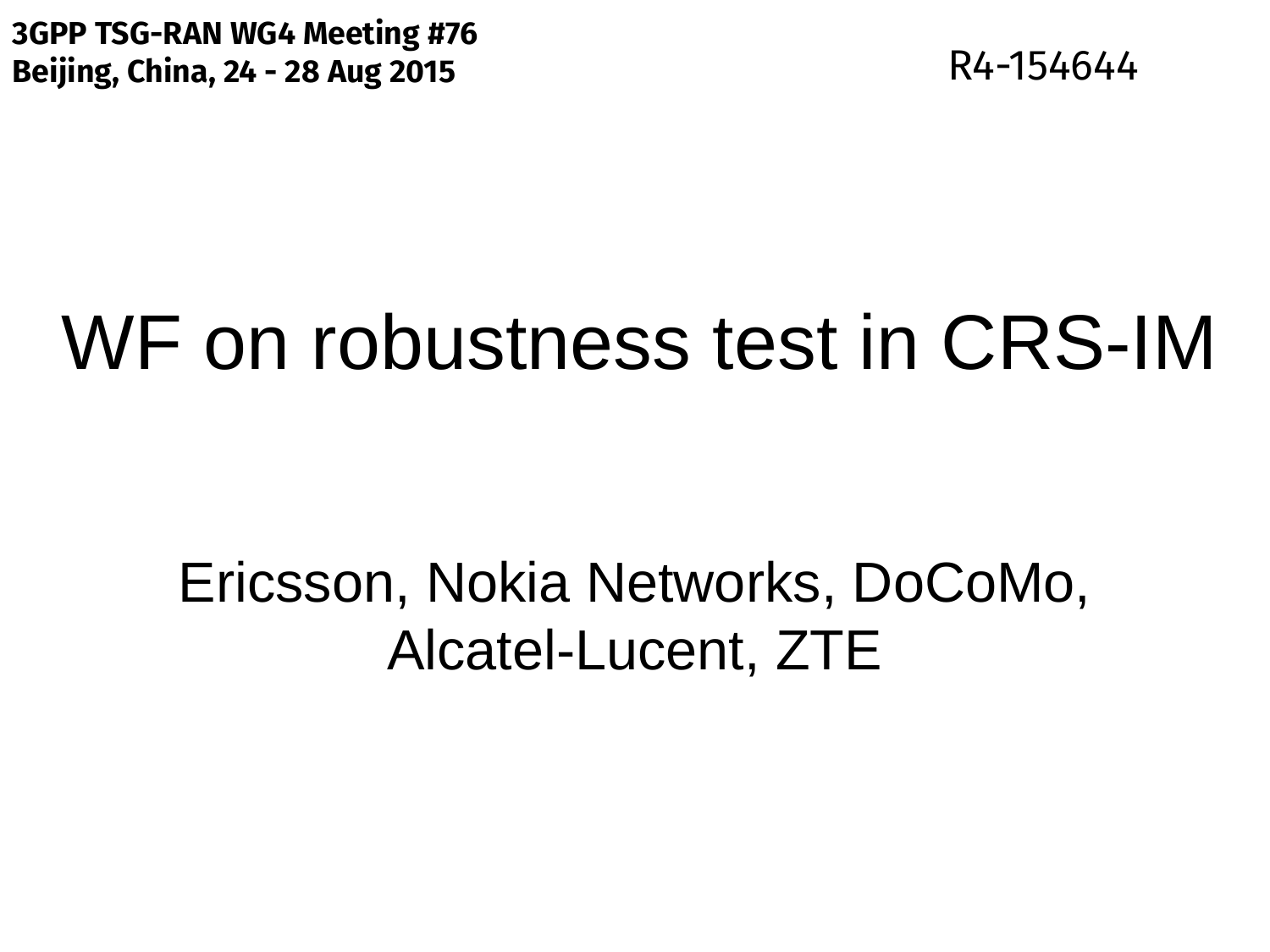

3GPP TSG-RAN WG4 Meeting #76
Beijing, China, 24 - 28 Aug 2015
R4-154644
# WF on robustness test in CRS-IM
Ericsson, Nokia Networks, DoCoMo, Alcatel-Lucent, ZTE